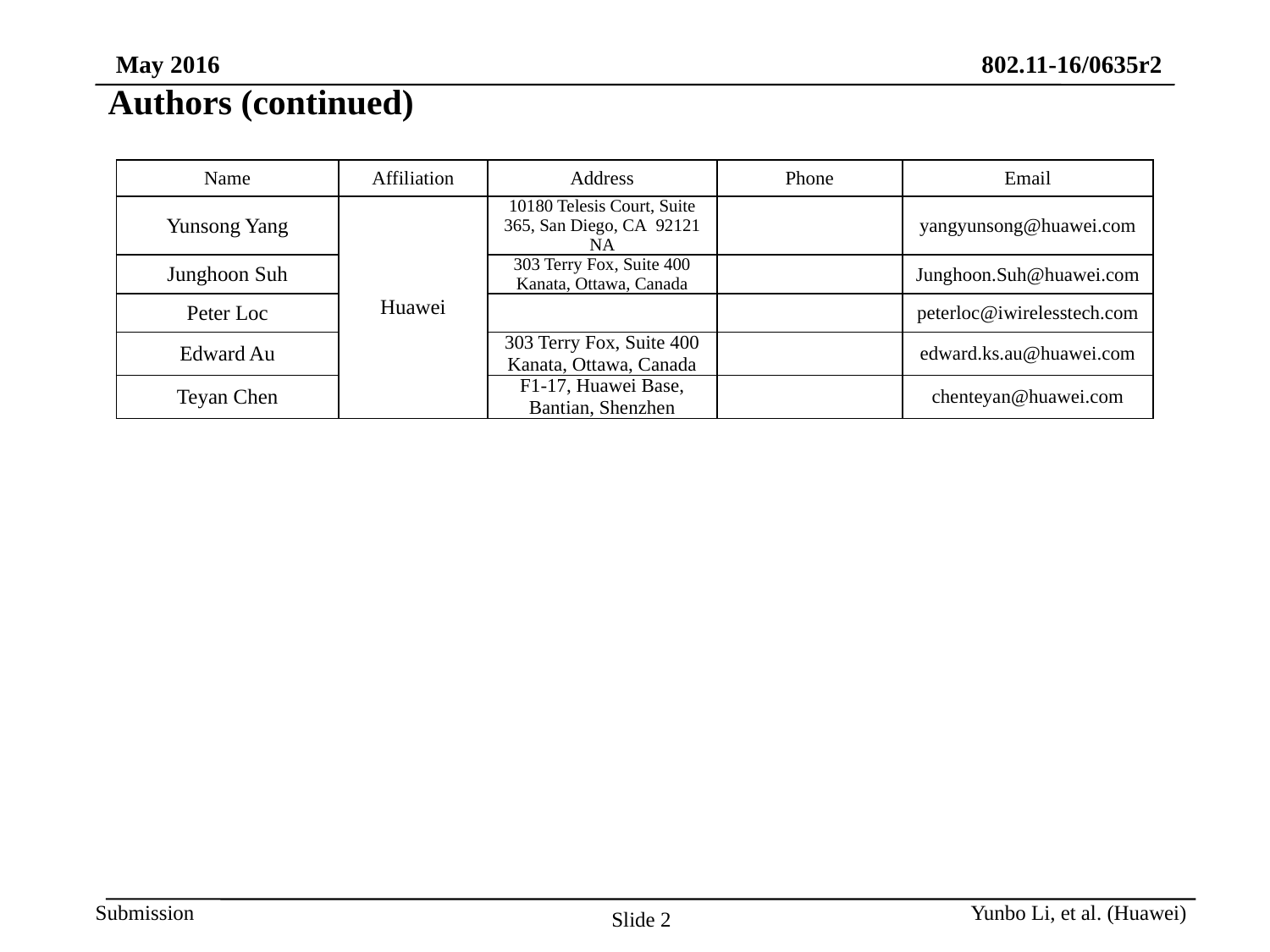

# Authors (continued)
| Name | Affiliation | Address | Phone | Email |
| --- | --- | --- | --- | --- |
| Yunsong Yang | Huawei | 10180 Telesis Court, Suite 365, San Diego, CA  92121 NA |  | yangyunsong@huawei.com |
| Junghoon Suh |  | 303 Terry Fox, Suite 400 Kanata, Ottawa, Canada |  | Junghoon.Suh@huawei.com |
| Peter Loc |  |  |  | peterloc@iwirelesstech.com |
| Edward Au |  | 303 Terry Fox, Suite 400 Kanata, Ottawa, Canada |  | edward.ks.au@huawei.com |
| Teyan Chen |  | F1-17, Huawei Base, Bantian, Shenzhen |  | chenteyan@huawei.com |
Yunbo Li, et al. (Huawei)
Slide 2